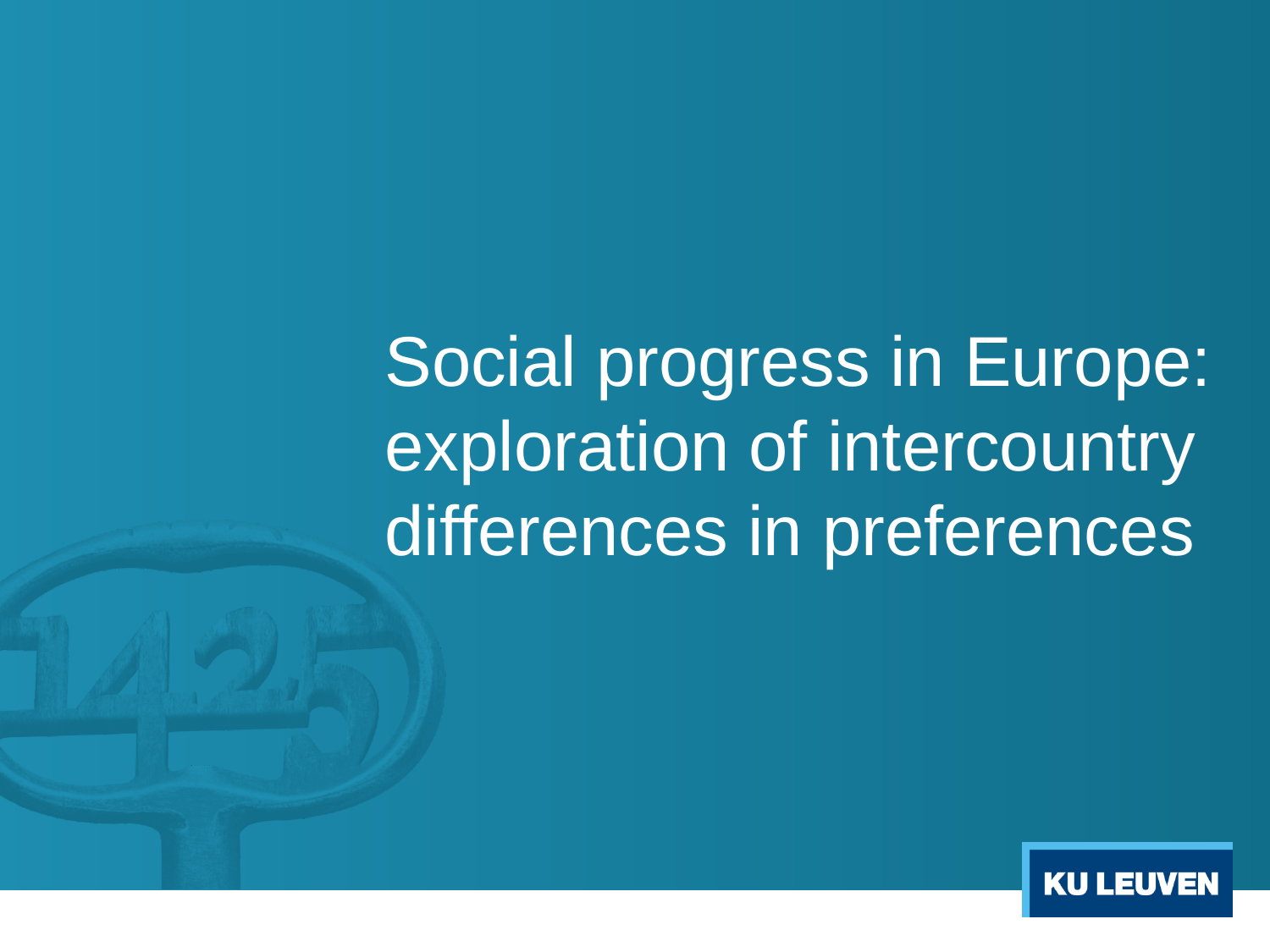

# Social progress in Europe: exploration of intercountry differences in preferences